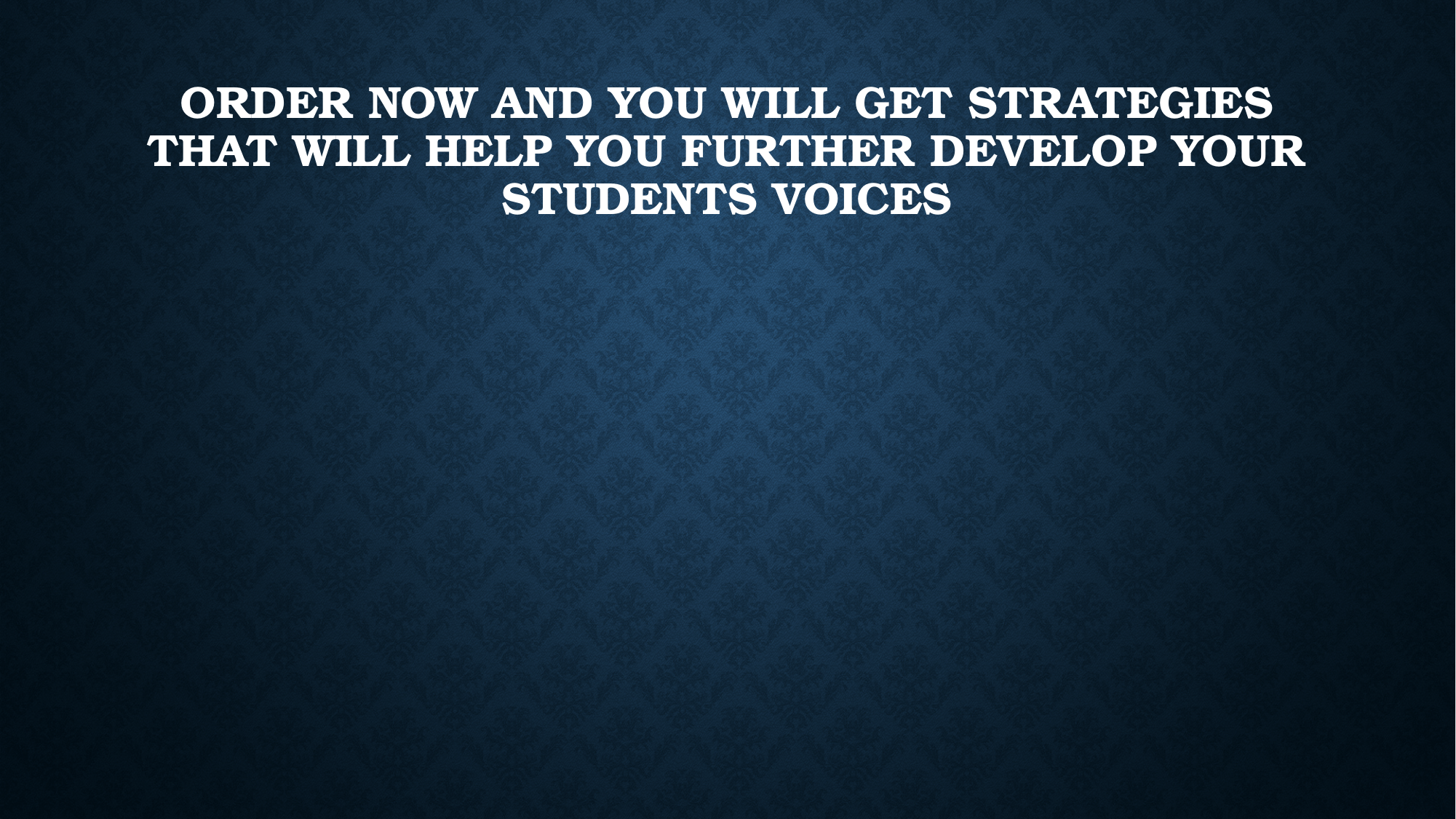

# Order now and you will get Strategies that will help you further develop your students voices